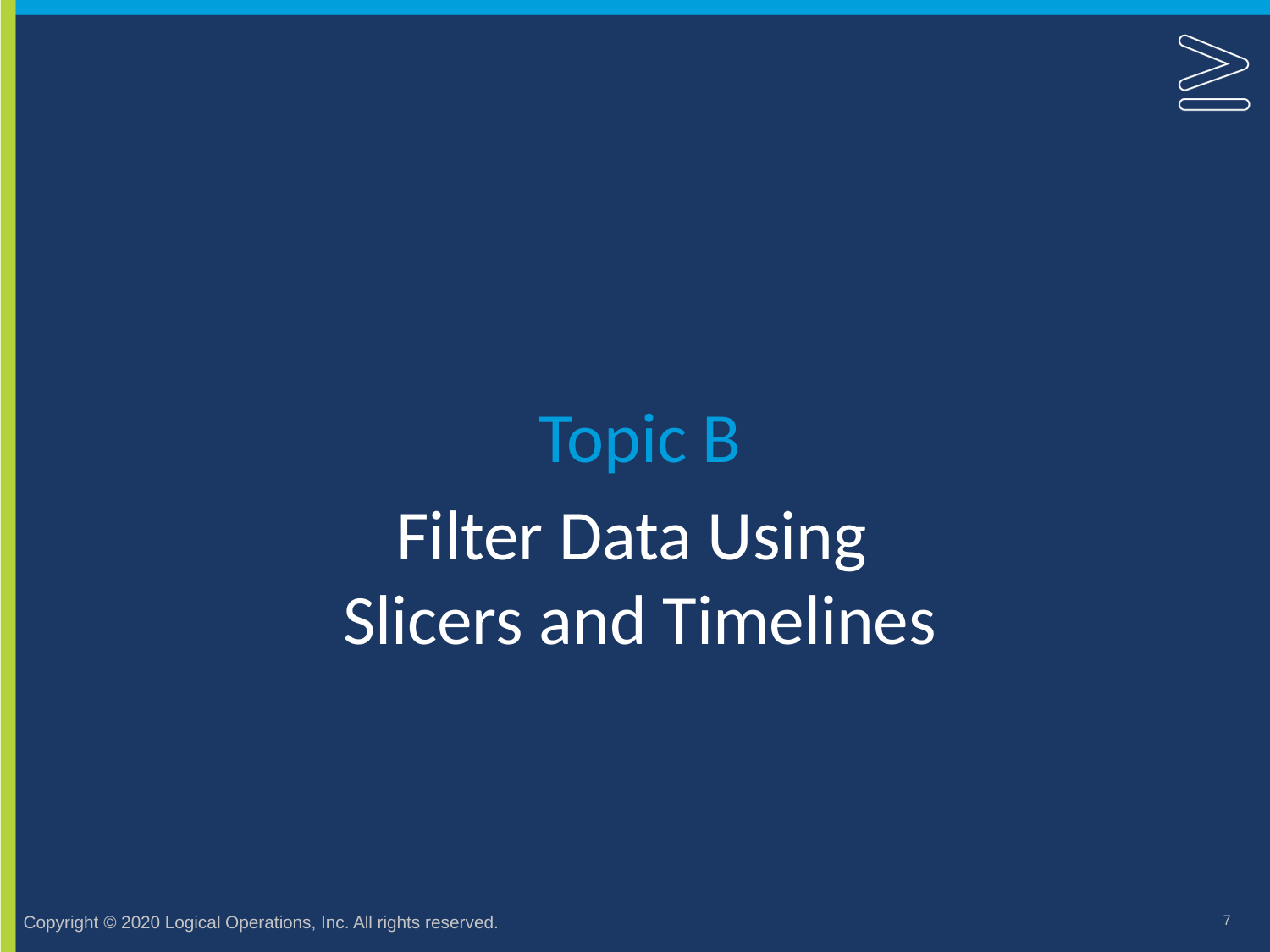

Topic B
# Filter Data Using Slicers and Timelines
7